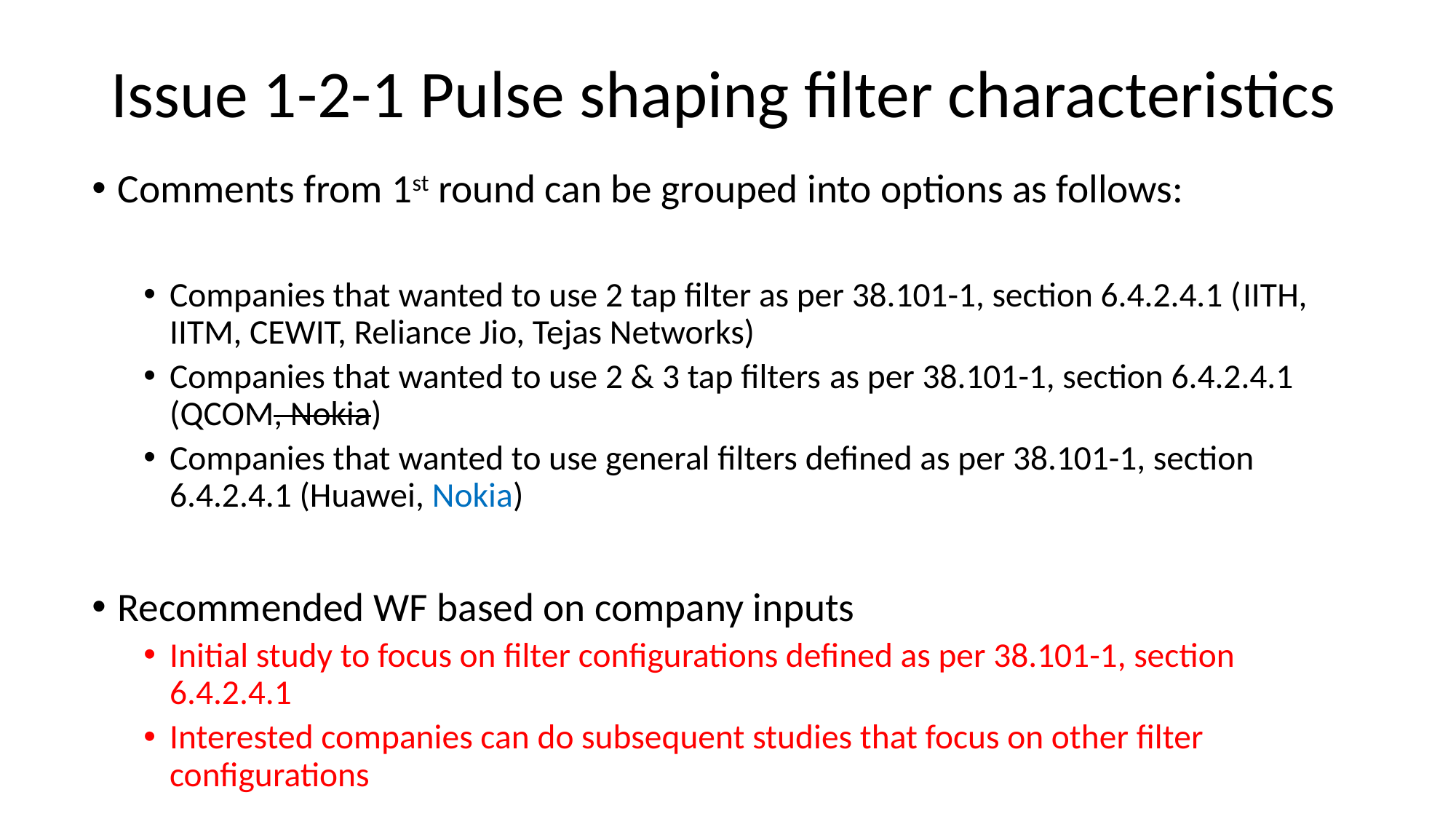

# Issue 1-2-1 Pulse shaping filter characteristics
Comments from 1st round can be grouped into options as follows:

Companies that wanted to use 2 tap filter as per 38.101-1, section 6.4.2.4.1 (IITH, IITM, CEWIT, Reliance Jio, Tejas Networks)
Companies that wanted to use 2 & 3 tap filters as per 38.101-1, section 6.4.2.4.1 (QCOM, Nokia)
Companies that wanted to use general filters defined as per 38.101-1, section 6.4.2.4.1 (Huawei, Nokia)

Recommended WF based on company inputs
Initial study to focus on filter configurations defined as per 38.101-1, section 6.4.2.4.1
Interested companies can do subsequent studies that focus on other filter configurations